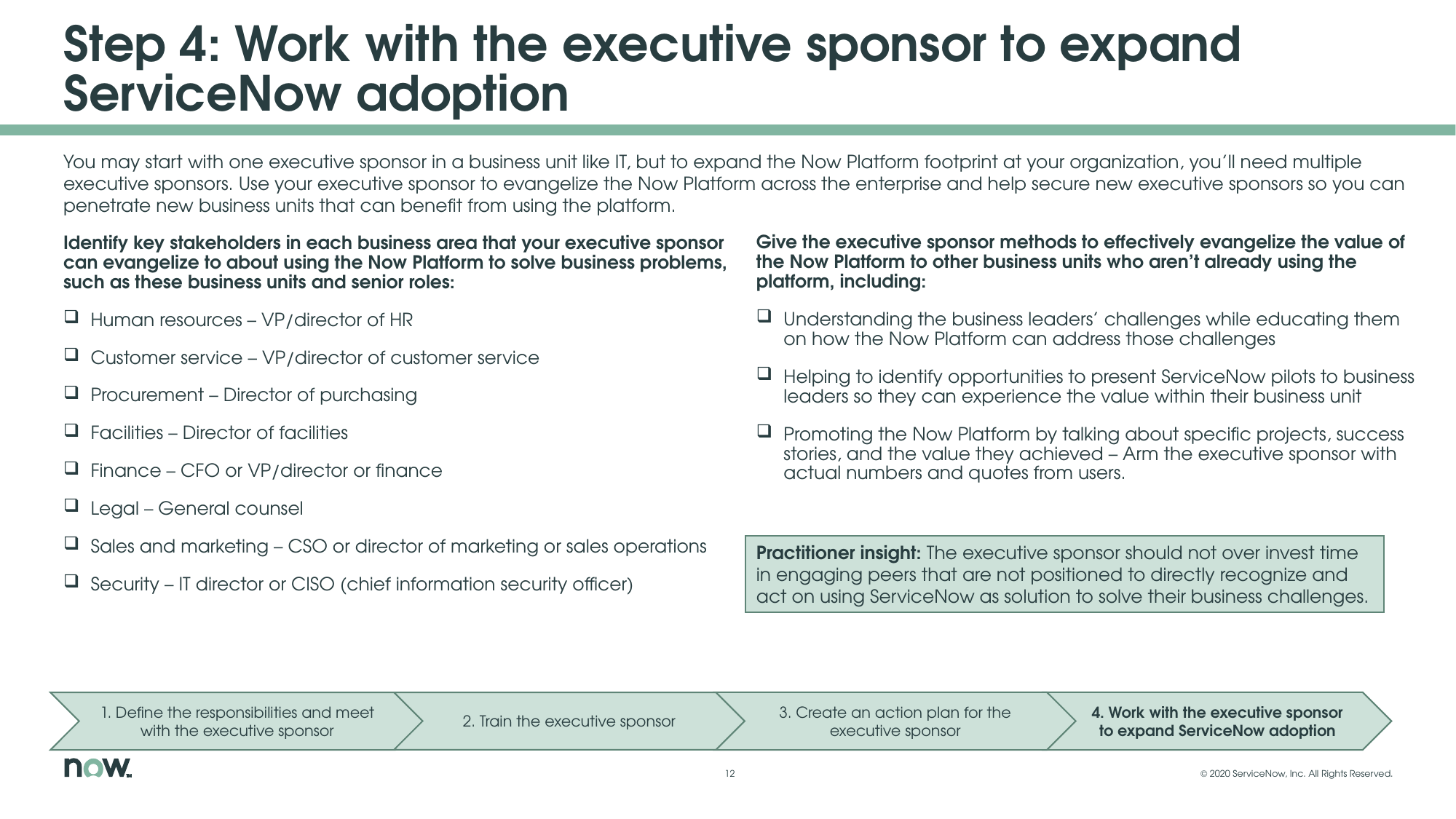

# Step 4: Work with the executive sponsor to expand ServiceNow adoption

You may start with one executive sponsor in a business unit like IT, but to expand the Now Platform footprint at your organization, you’ll need multiple executive sponsors. Use your executive sponsor to evangelize the Now Platform across the enterprise and help secure new executive sponsors so you can penetrate new business units that can benefit from using the platform.
Give the executive sponsor methods to effectively evangelize the value of the Now Platform to other business units who aren’t already using the platform, including:
Understanding the business leaders’ challenges while educating them on how the Now Platform can address those challenges
Helping to identify opportunities to present ServiceNow pilots to business leaders so they can experience the value within their business unit
Promoting the Now Platform by talking about specific projects, success stories, and the value they achieved – Arm the executive sponsor with actual numbers and quotes from users.

Identify key stakeholders in each business area that your executive sponsor can evangelize to about using the Now Platform to solve business problems, such as these business units and senior roles:
Human resources – VP/director of HR
Customer service – VP/director of customer service
Procurement – Director of purchasing
Facilities – Director of facilities
Finance – CFO or VP/director or finance
Legal – General counsel
Sales and marketing – CSO or director of marketing or sales operations
Security – IT director or CISO (chief information security officer)

Practitioner insight: The executive sponsor should not over invest time in engaging peers that are not positioned to directly recognize and act on using ServiceNow as solution to solve their business challenges.
3. Create an action plan for the executive sponsor
4. Work with the executive sponsor to expand ServiceNow adoption
1. Define the responsibilities and meet with the executive sponsor
2. Train the executive sponsor